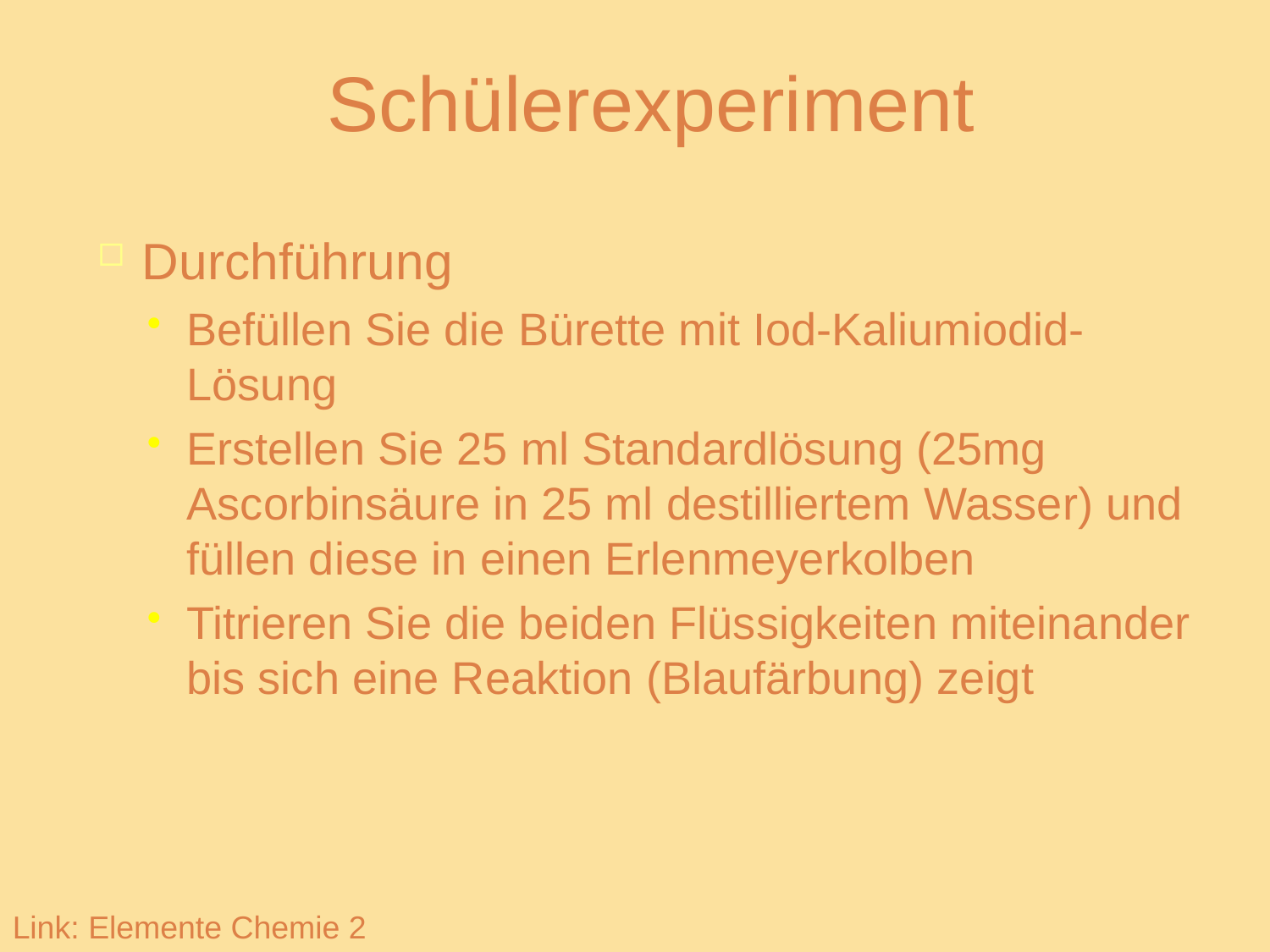

Schülerexperiment
Durchführung
Befüllen Sie die Bürette mit Iod-Kaliumiodid-Lösung
Erstellen Sie 25 ml Standardlösung (25mg Ascorbinsäure in 25 ml destilliertem Wasser) und füllen diese in einen Erlenmeyerkolben
Titrieren Sie die beiden Flüssigkeiten miteinander bis sich eine Reaktion (Blaufärbung) zeigt

Link: Elemente Chemie 2